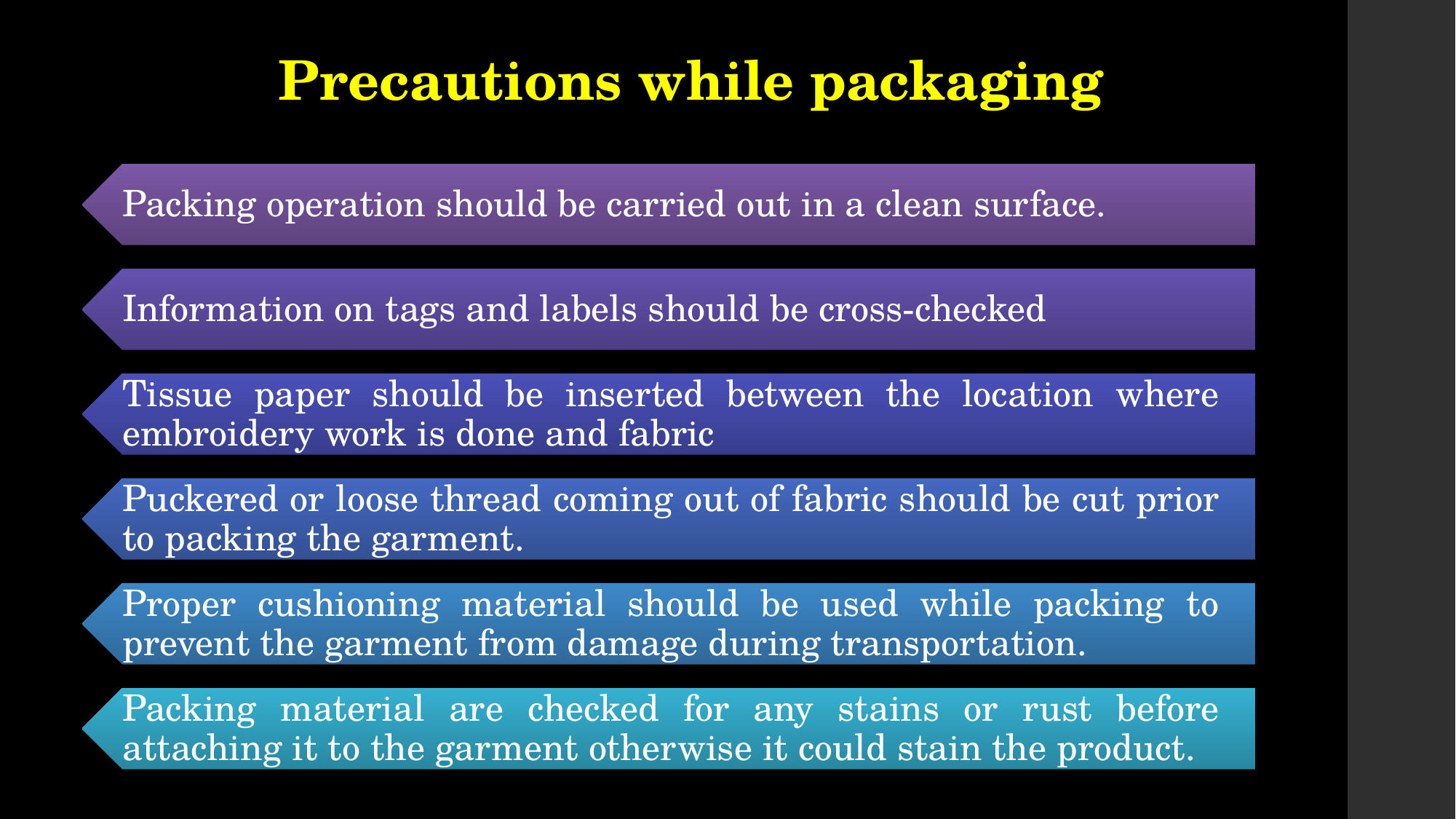

# Precautions while packaging
Packing operation should be carried out in a clean surface.
Information on tags and labels should be cross-checked
Tissue paper should be inserted between the location where embroidery work is done and fabric
Puckered or loose thread coming out of fabric should be cut prior to packing the garment.
Proper cushioning material should be used while packing to prevent the garment from damage during transportation.
Packing material are checked for any stains or rust before attaching it to the garment otherwise it could stain the product.